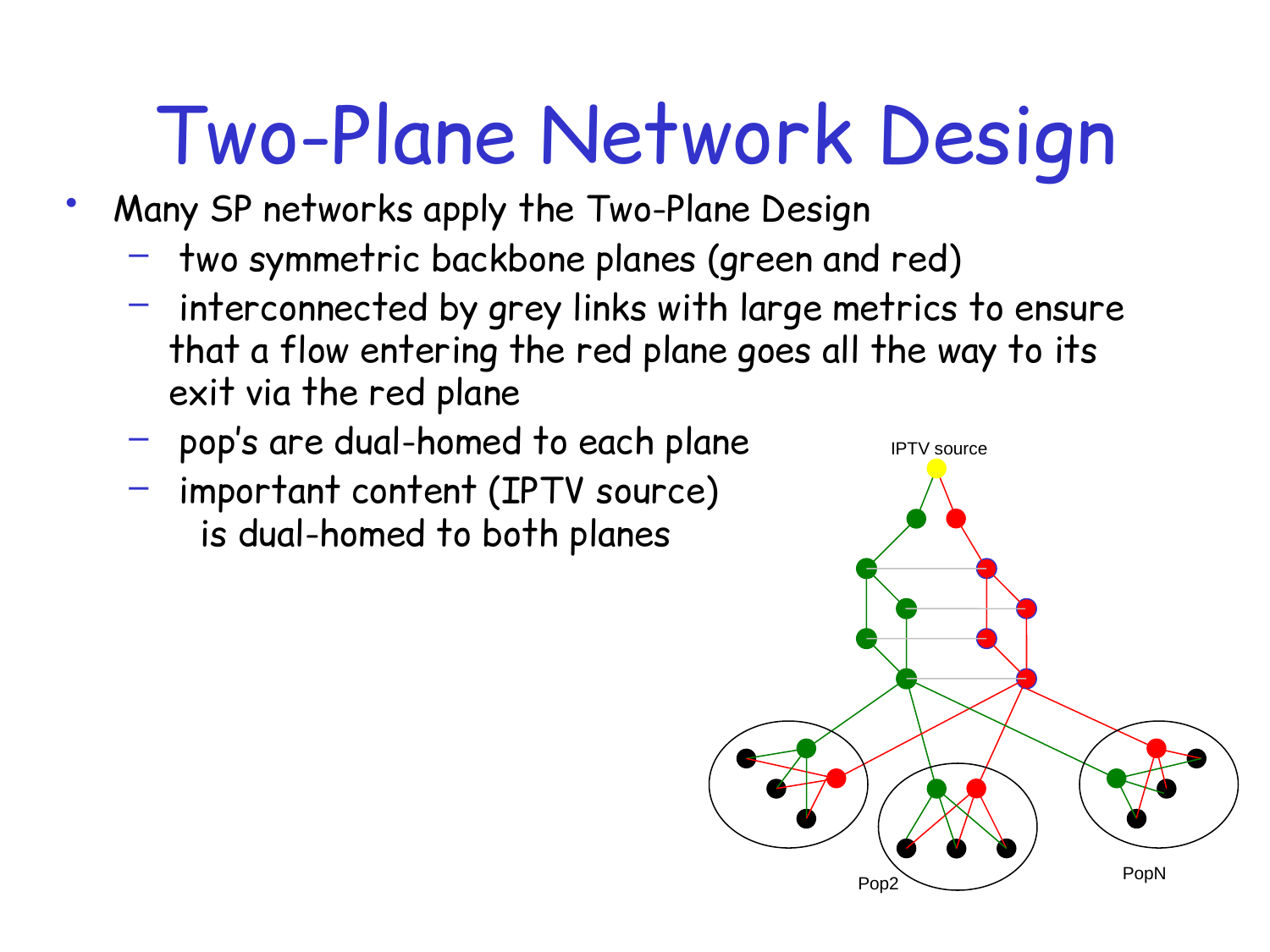

# Two-Plane Network Design
Many SP networks apply the Two-Plane Design
 two symmetric backbone planes (green and red)
 interconnected by grey links with large metrics to ensure that a flow entering the red plane goes all the way to its exit via the red plane
 pop’s are dual-homed to each plane
 important content (IPTV source)
   is dual-homed to both planes
IPTV source

PopN
Pop2